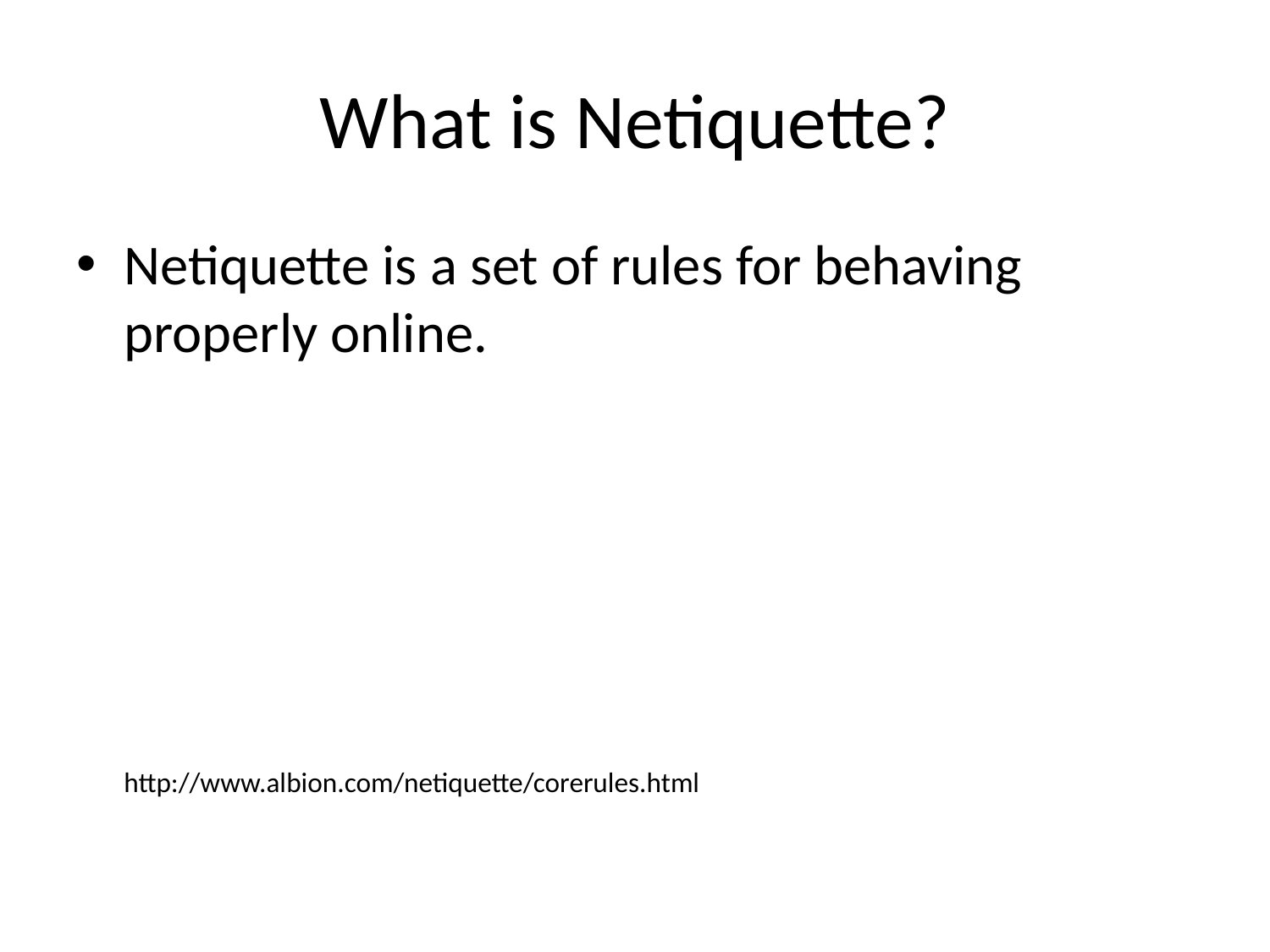

# What is Netiquette?
Netiquette is a set of rules for behaving properly online.

	http://www.albion.com/netiquette/corerules.html